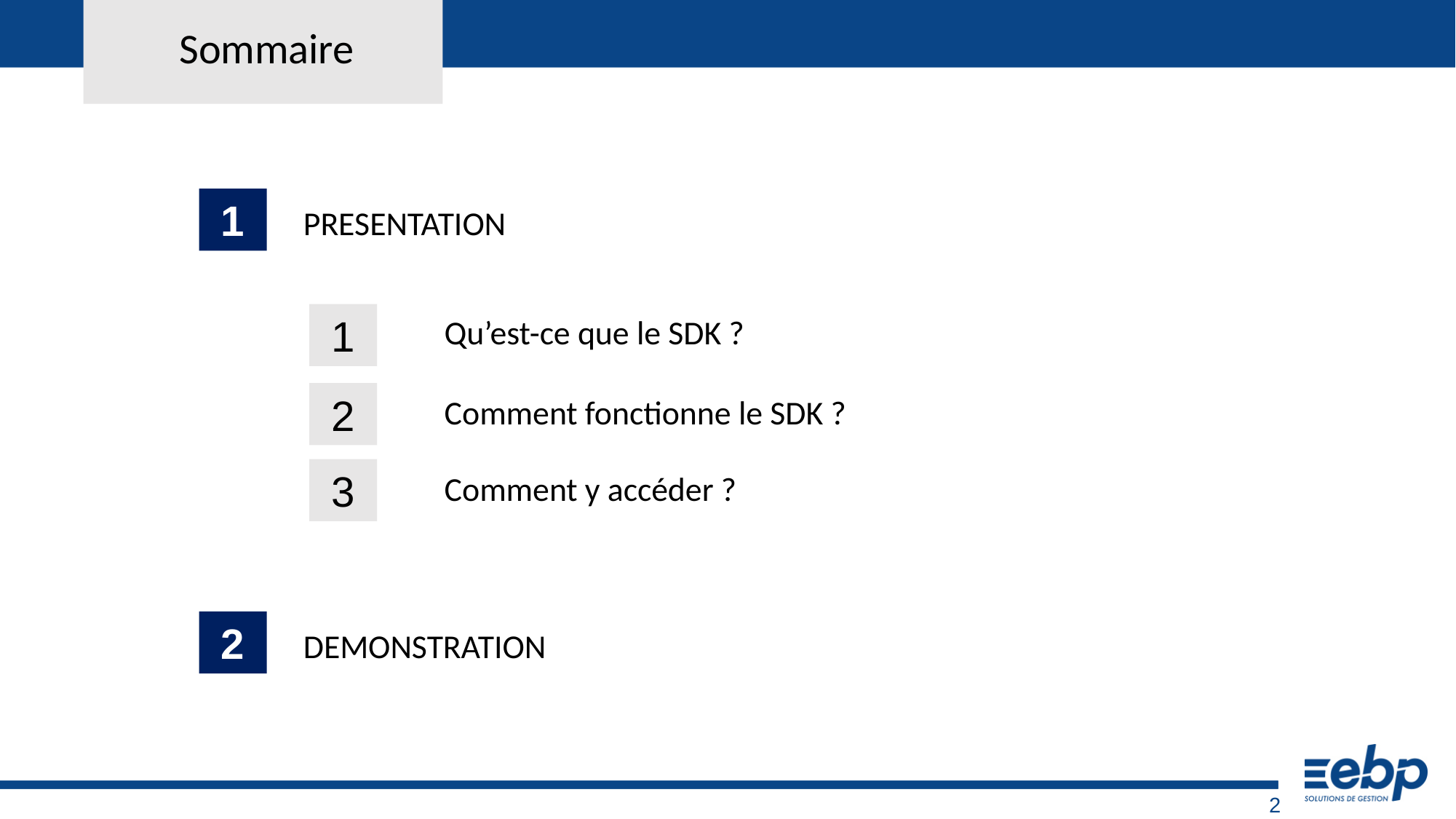

Sommaire
1
PRESENTATION
Qu’est-ce que le SDK ?
1
Comment fonctionne le SDK ?
2
Comment y accéder ?
3
2
DEMONSTRATION